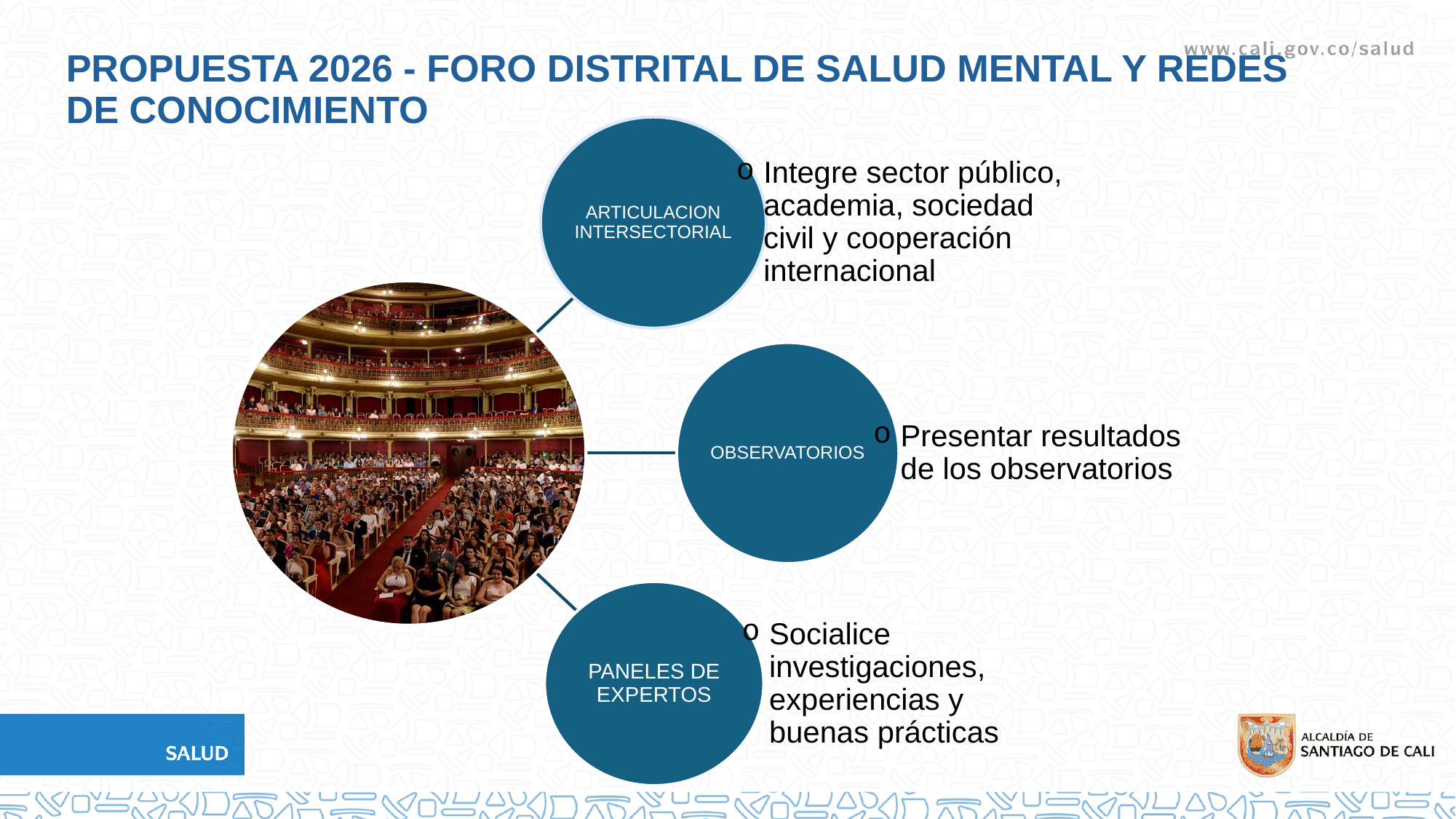

# PROPUESTA 2026 - FORO DISTRITAL DE SALUD MENTAL Y REDES DE CONOCIMIENTO
ARTICULACION INTERSECTORIAL
Integre sector público, academia, sociedad civil y cooperación internacional
OBSERVATORIOS
Presentar resultados de los observatorios
PANELES DE EXPERTOS
Socialice investigaciones, experiencias y buenas prácticas